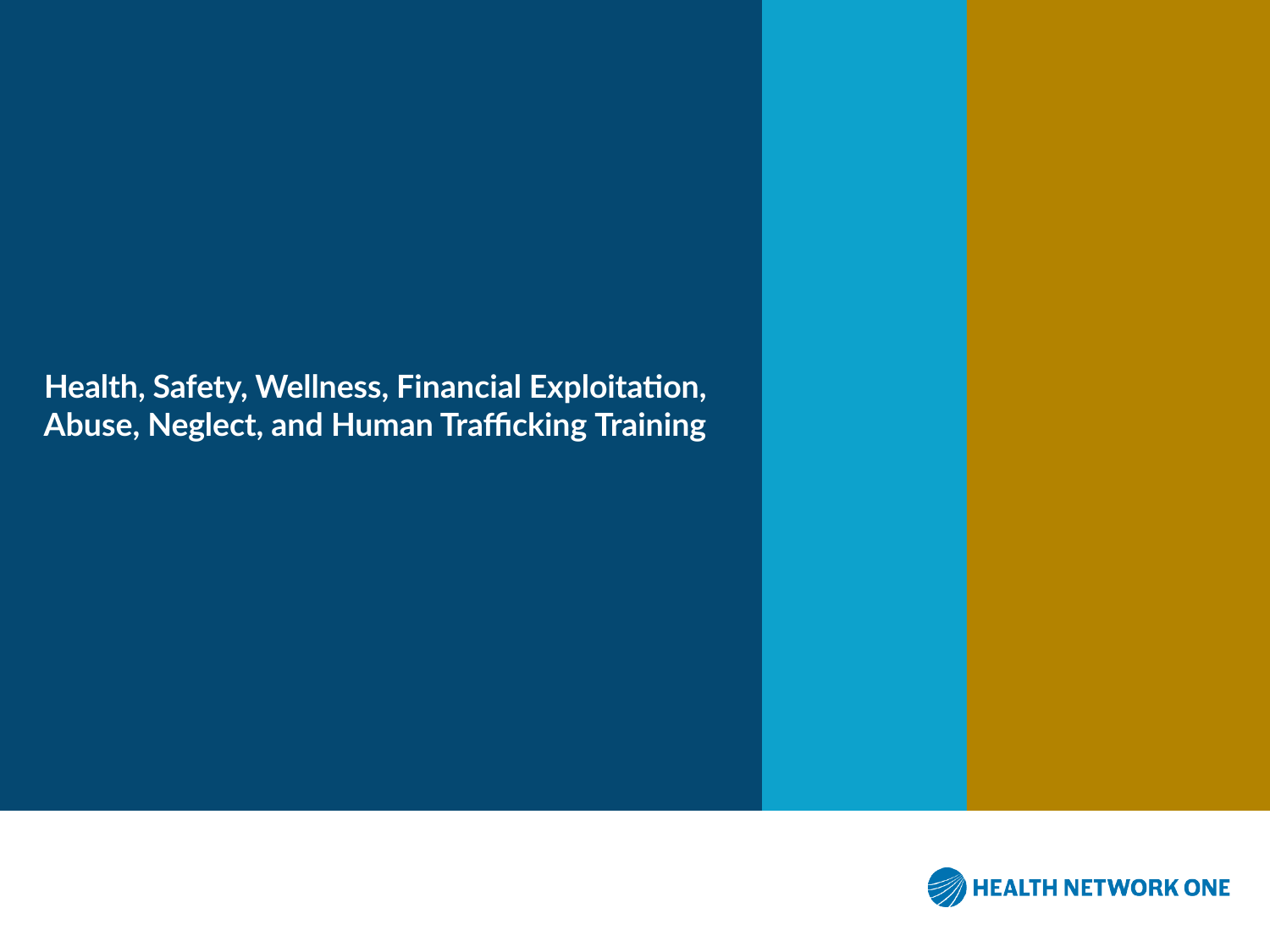

Health, Safety, Wellness, Financial Exploitation,  Abuse, Neglect, and Human Trafficking Training